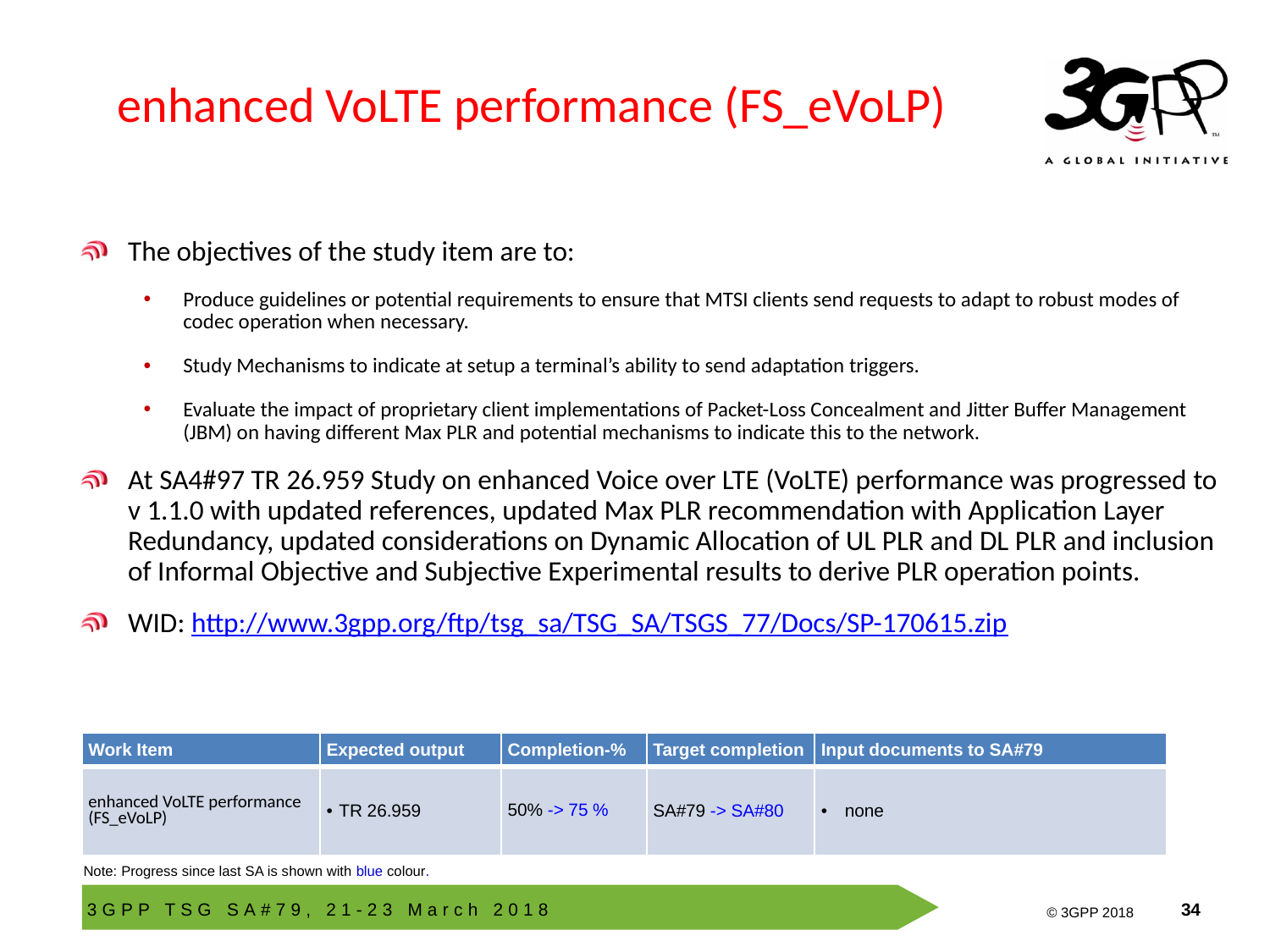

# enhanced VoLTE performance (FS_eVoLP)
The objectives of the study item are to:
Produce guidelines or potential requirements to ensure that MTSI clients send requests to adapt to robust modes of codec operation when necessary.
Study Mechanisms to indicate at setup a terminal’s ability to send adaptation triggers.
Evaluate the impact of proprietary client implementations of Packet-Loss Concealment and Jitter Buffer Management (JBM) on having different Max PLR and potential mechanisms to indicate this to the network.
At SA4#97 TR 26.959 Study on enhanced Voice over LTE (VoLTE) performance was progressed to v 1.1.0 with updated references, updated Max PLR recommendation with Application Layer Redundancy, updated considerations on Dynamic Allocation of UL PLR and DL PLR and inclusion of Informal Objective and Subjective Experimental results to derive PLR operation points.
WID: http://www.3gpp.org/ftp/tsg_sa/TSG_SA/TSGS_77/Docs/SP-170615.zip
| Work Item | Expected output | Completion-% | Target completion | Input documents to SA#79 |
| --- | --- | --- | --- | --- |
| enhanced VoLTE performance (FS\_eVoLP) | TR 26.959 | 50% -> 75 % | SA#79 -> SA#80 | none |
Note: Progress since last SA is shown with blue colour.